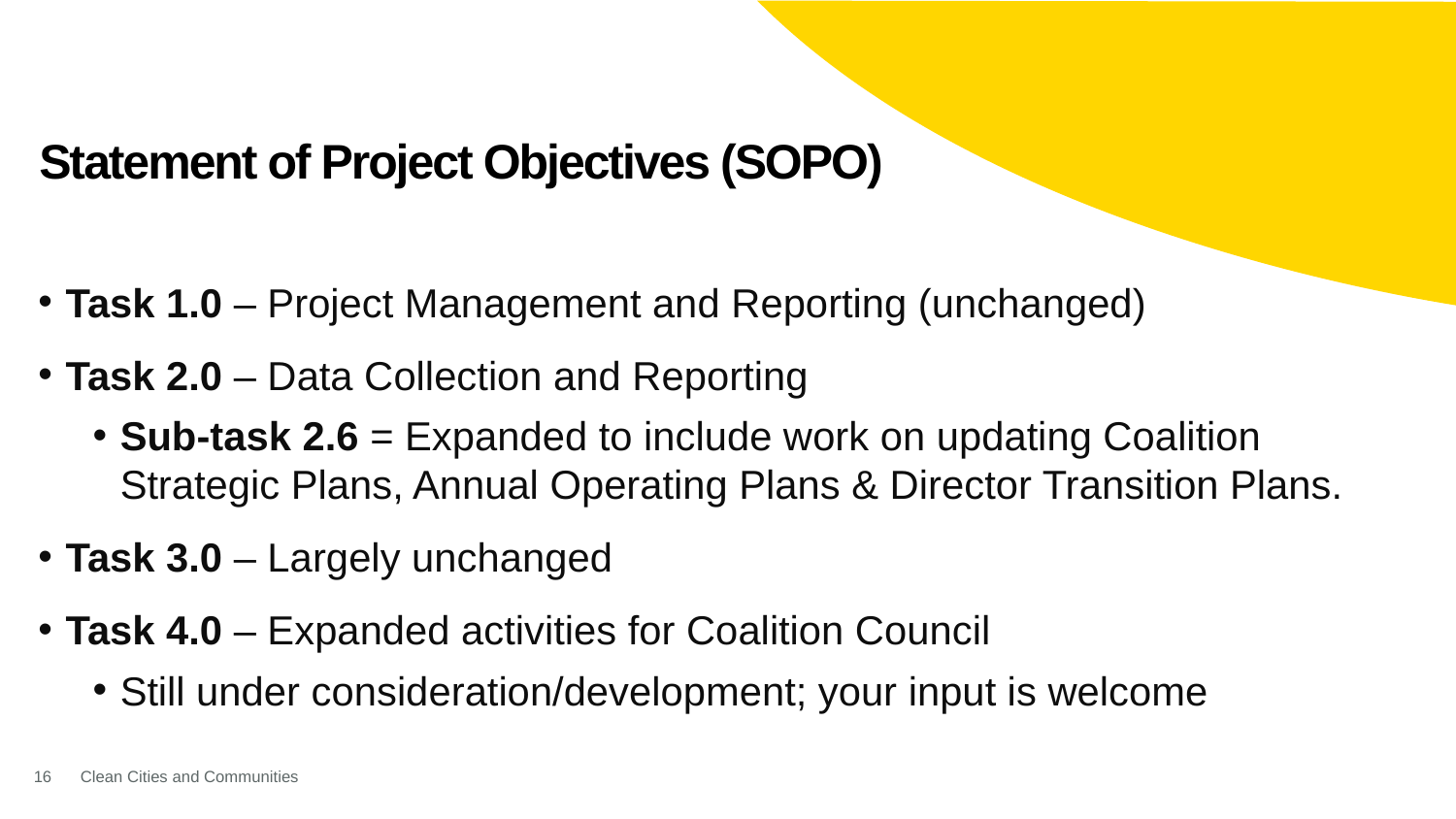

# Statement of Project Objectives (SOPO)
Task 1.0 – Project Management and Reporting (unchanged)
Task 2.0 – Data Collection and Reporting
Sub-task 2.6 = Expanded to include work on updating Coalition Strategic Plans, Annual Operating Plans & Director Transition Plans.
Task 3.0 – Largely unchanged
Task 4.0 – Expanded activities for Coalition Council
Still under consideration/development; your input is welcome

16
Clean Cities and Communities